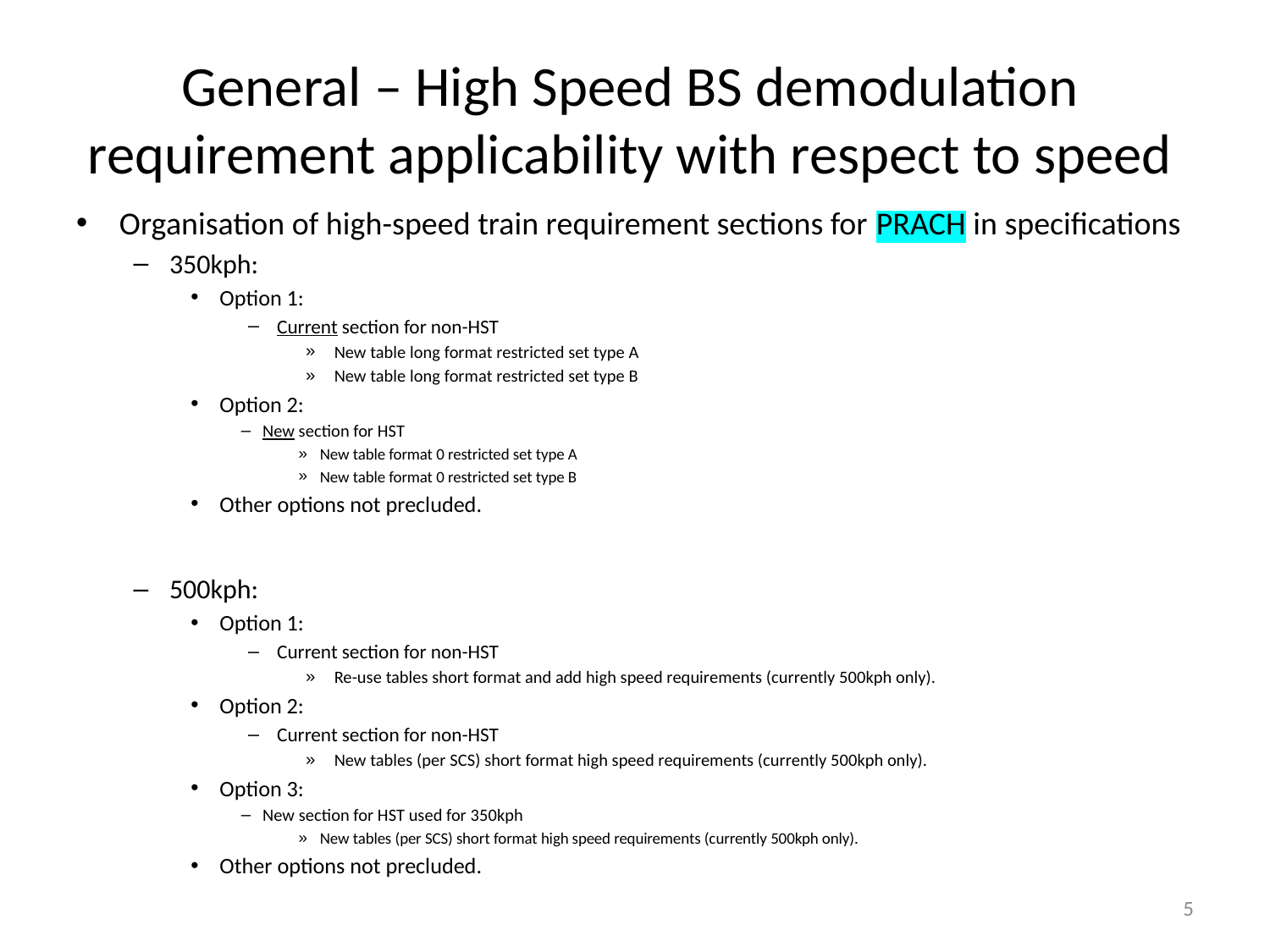

# General – High Speed BS demodulation requirement applicability with respect to speed
Organisation of high-speed train requirement sections for PRACH in specifications
350kph:
Option 1:
Current section for non-HST
New table long format restricted set type A
New table long format restricted set type B
Option 2:
New section for HST
New table format 0 restricted set type A
New table format 0 restricted set type B
Other options not precluded.

500kph:
Option 1:
Current section for non-HST
Re-use tables short format and add high speed requirements (currently 500kph only).
Option 2:
Current section for non-HST
New tables (per SCS) short format high speed requirements (currently 500kph only).
Option 3:
New section for HST used for 350kph
New tables (per SCS) short format high speed requirements (currently 500kph only).
Other options not precluded.
5